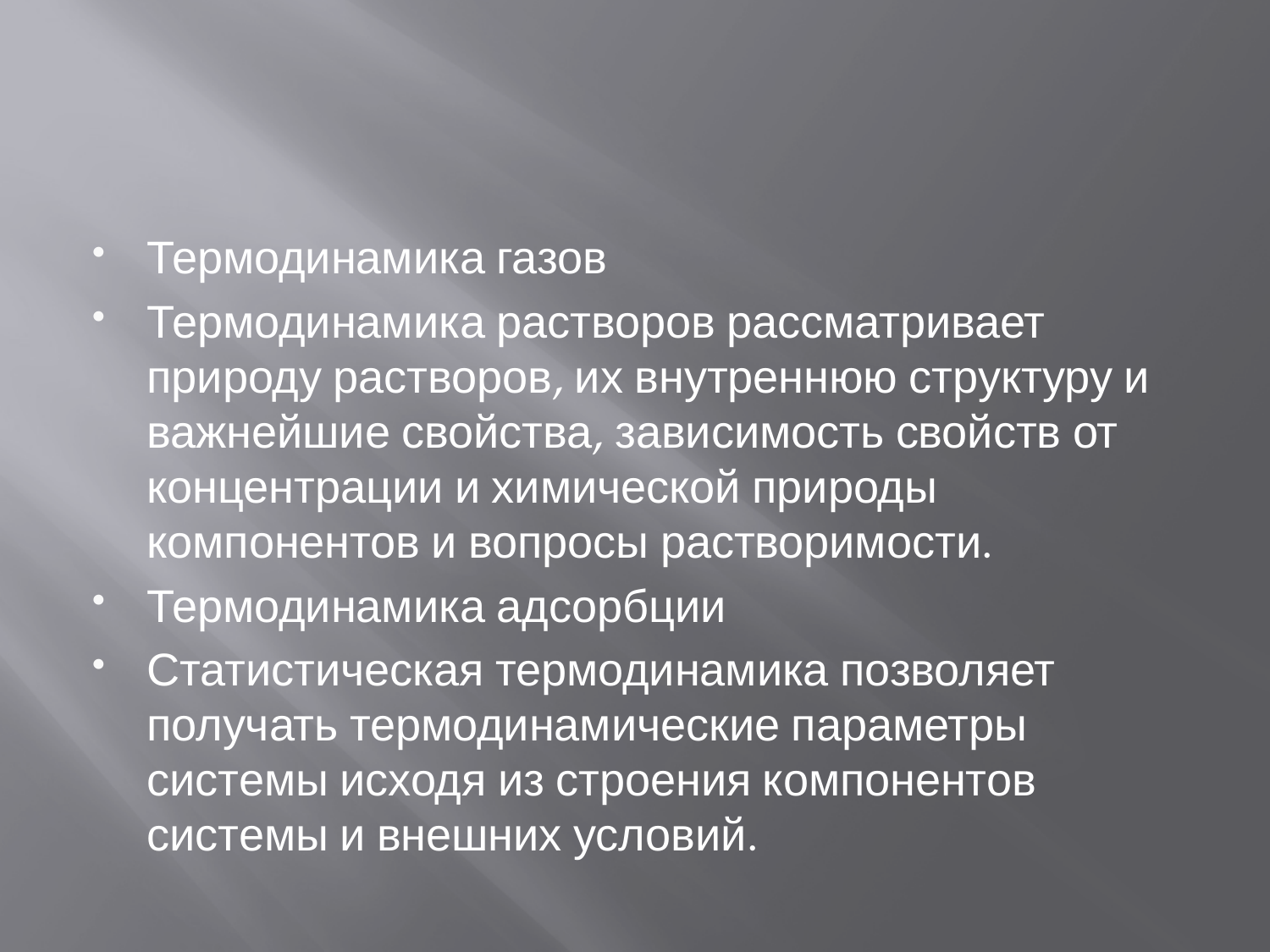

#
Термодинамика газов
Термодинамика растворов рассматривает природу растворов, их внутреннюю структуру и важнейшие свойства, зависимость свойств от концентрации и химической природы компонентов и вопросы растворимости.
Термодинамика адсорбции
Статистическая термодинамика позволяет получать термодинамические параметры системы исходя из строения компонентов системы и внешних условий.